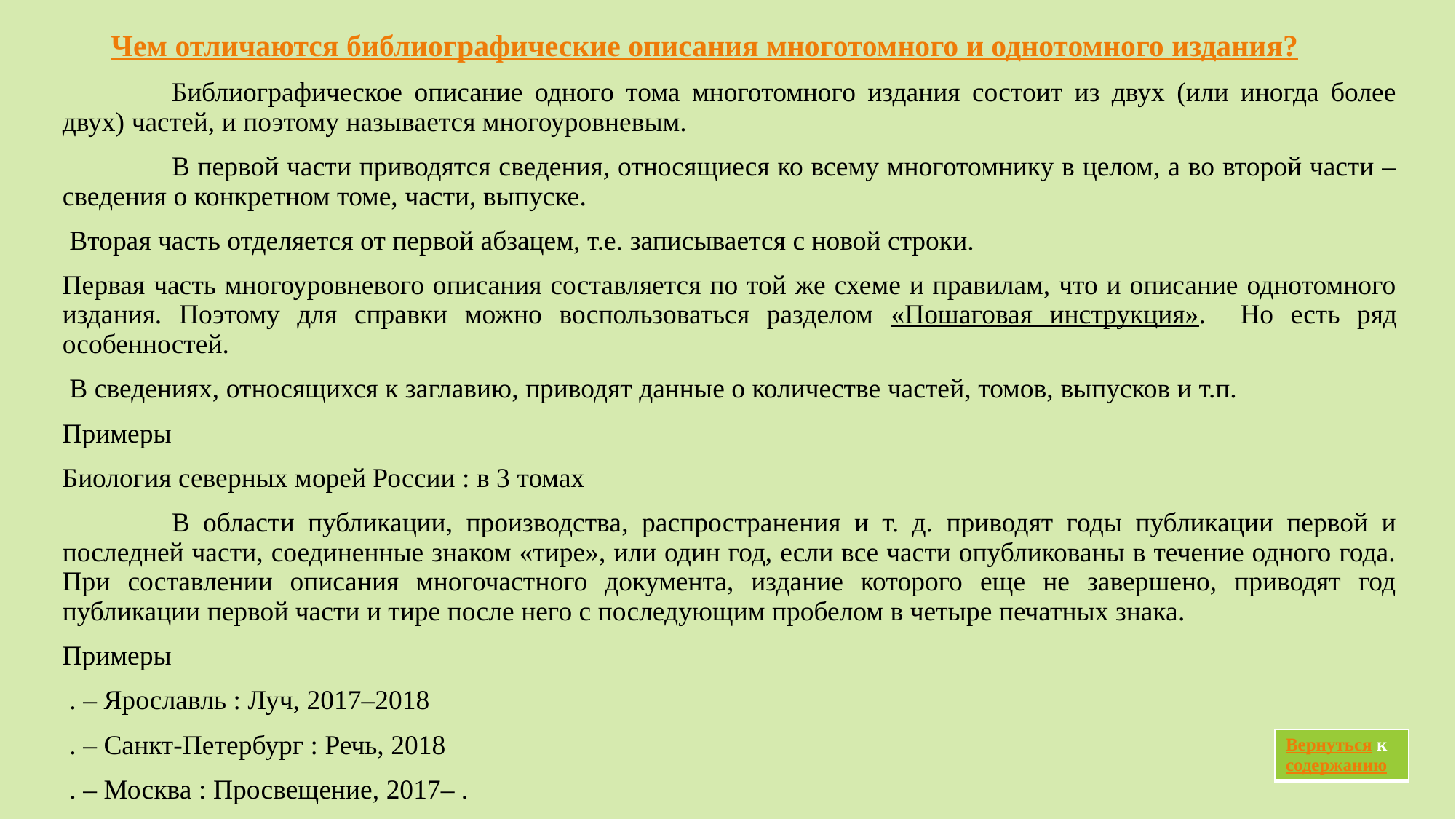

# Чем отличаются библиографические описания многотомного и однотомного издания?
	Библиографическое описание одного тома многотомного издания состоит из двух (или иногда более двух) частей, и поэтому называется многоуровневым.
	В первой части приводятся сведения, относящиеся ко всему многотомнику в целом, а во второй части – сведения о конкретном томе, части, выпуске.
 Вторая часть отделяется от первой абзацем, т.е. записывается с новой строки.
Первая часть многоуровневого описания составляется по той же схеме и правилам, что и описание однотомного издания. Поэтому для справки можно воспользоваться разделом «Пошаговая инструкция».  Но есть ряд особенностей.
 В сведениях, относящихся к заглавию, приводят данные о количестве частей, томов, выпусков и т.п.
Примеры
Биология северных морей России : в 3 томах
	В области публикации, производства, распространения и т. д. приводят годы публикации первой и последней части, соединенные знаком «тире», или один год, если все части опубликованы в течение одного года. При составлении описания многочастного документа, издание которого еще не завершено, приводят год публикации первой части и тире после него с последующим пробелом в четыре печатных знака.
Примеры
 . – Ярославль : Луч, 2017–2018
 . – Санкт-Петербург : Речь, 2018
 . – Москва : Просвещение, 2017– .
| Вернуться к содержанию |
| --- |